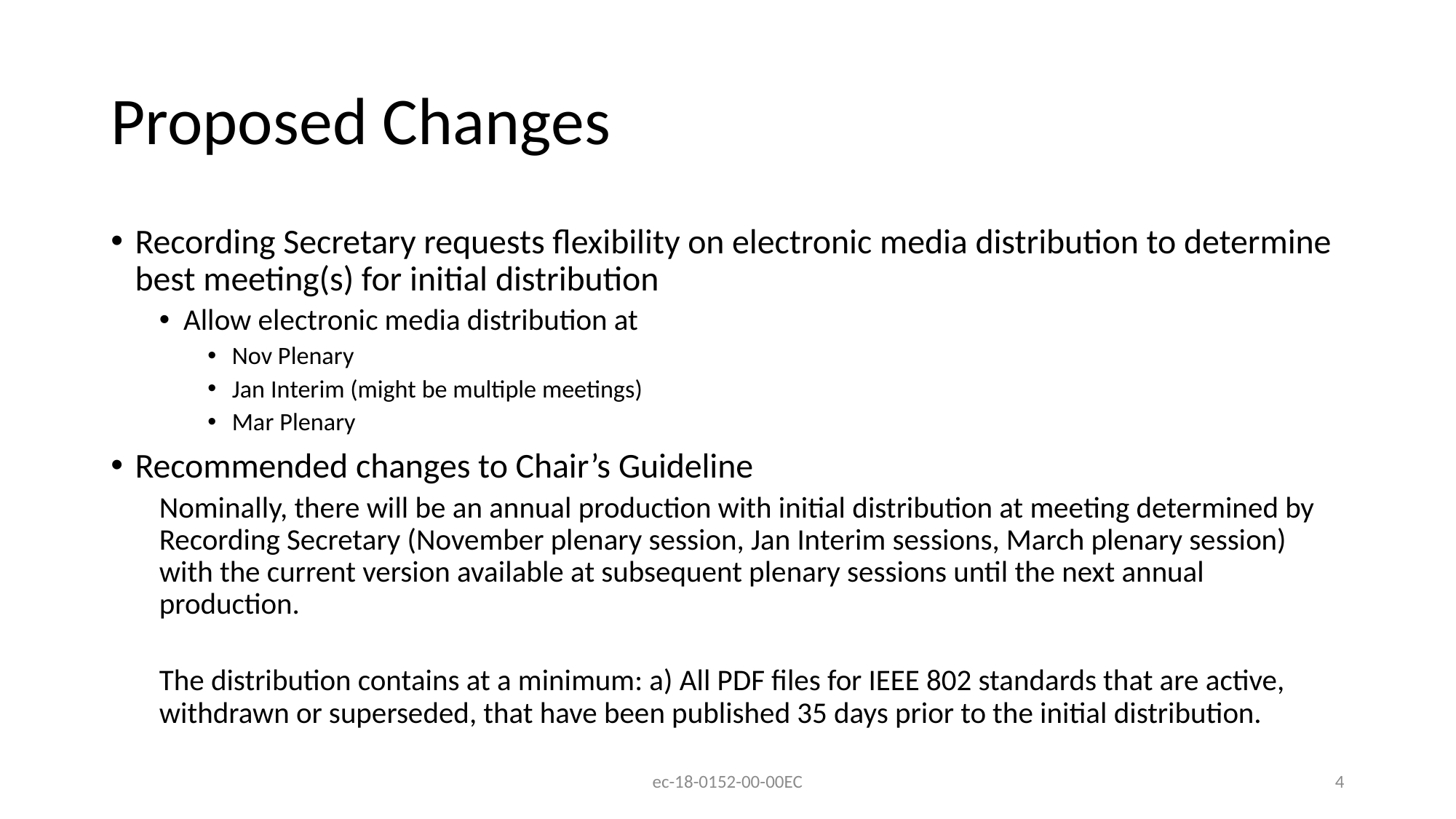

# Proposed Changes
Recording Secretary requests flexibility on electronic media distribution to determine best meeting(s) for initial distribution
Allow electronic media distribution at
Nov Plenary
Jan Interim (might be multiple meetings)
Mar Plenary
Recommended changes to Chair’s Guideline
Nominally, there will be an annual production with initial distribution at meeting determined by Recording Secretary (November plenary session, Jan Interim sessions, March plenary session) with the current version available at subsequent plenary sessions until the next annual production.

The distribution contains at a minimum: a) All PDF files for IEEE 802 standards that are active, withdrawn or superseded, that have been published 35 days prior to the initial distribution.

ec-18-0152-00-00EC
4